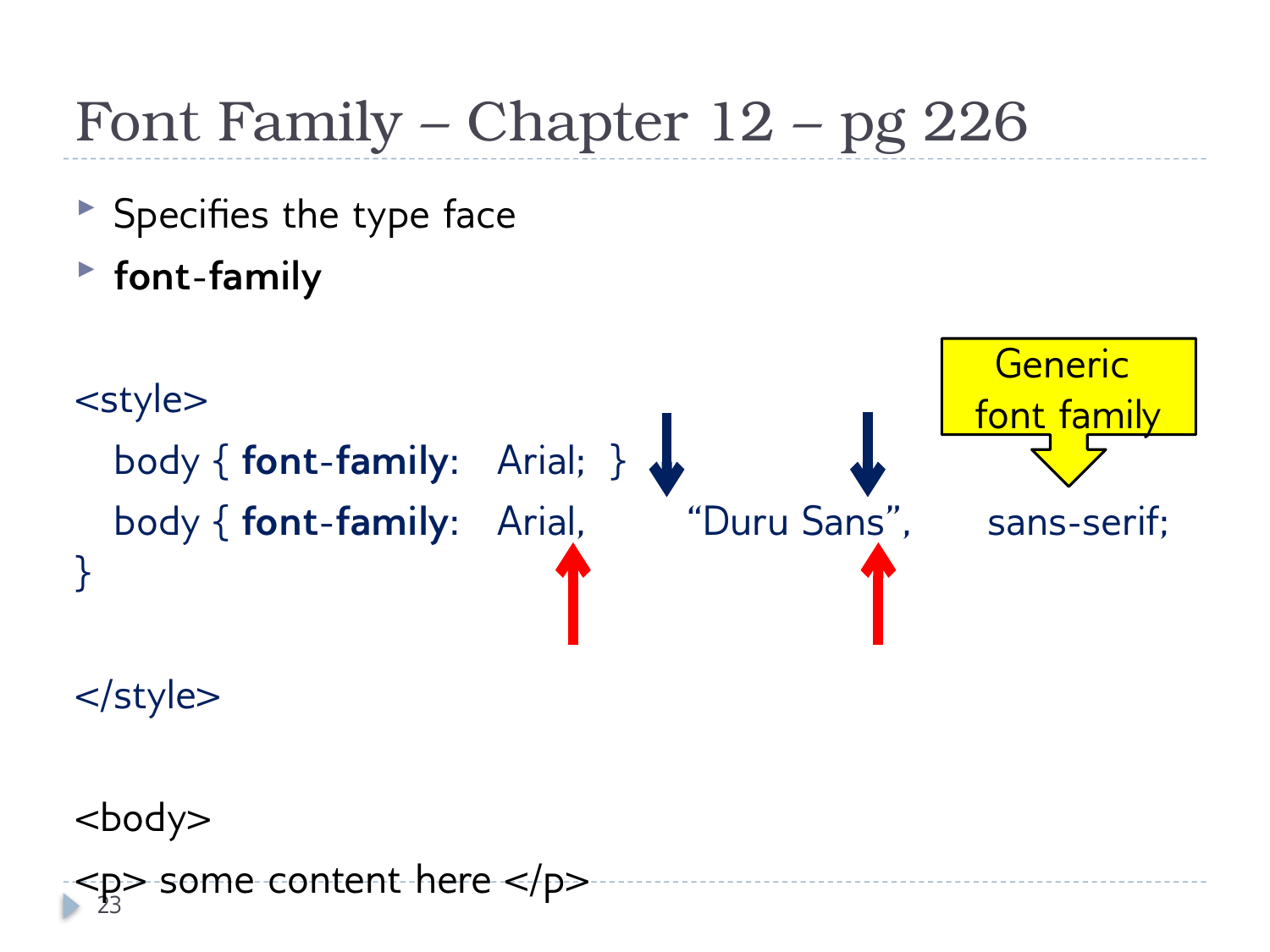

# Font Family – Chapter 12 – pg 226
Specifies the type face
font-family

<style>
   body { font-family:   Arial;  }
   body { font-family:   Arial,        “Duru Sans”,      sans-serif;  }

</style>

<body>
<p> some content here </p>

Generic
font family
23